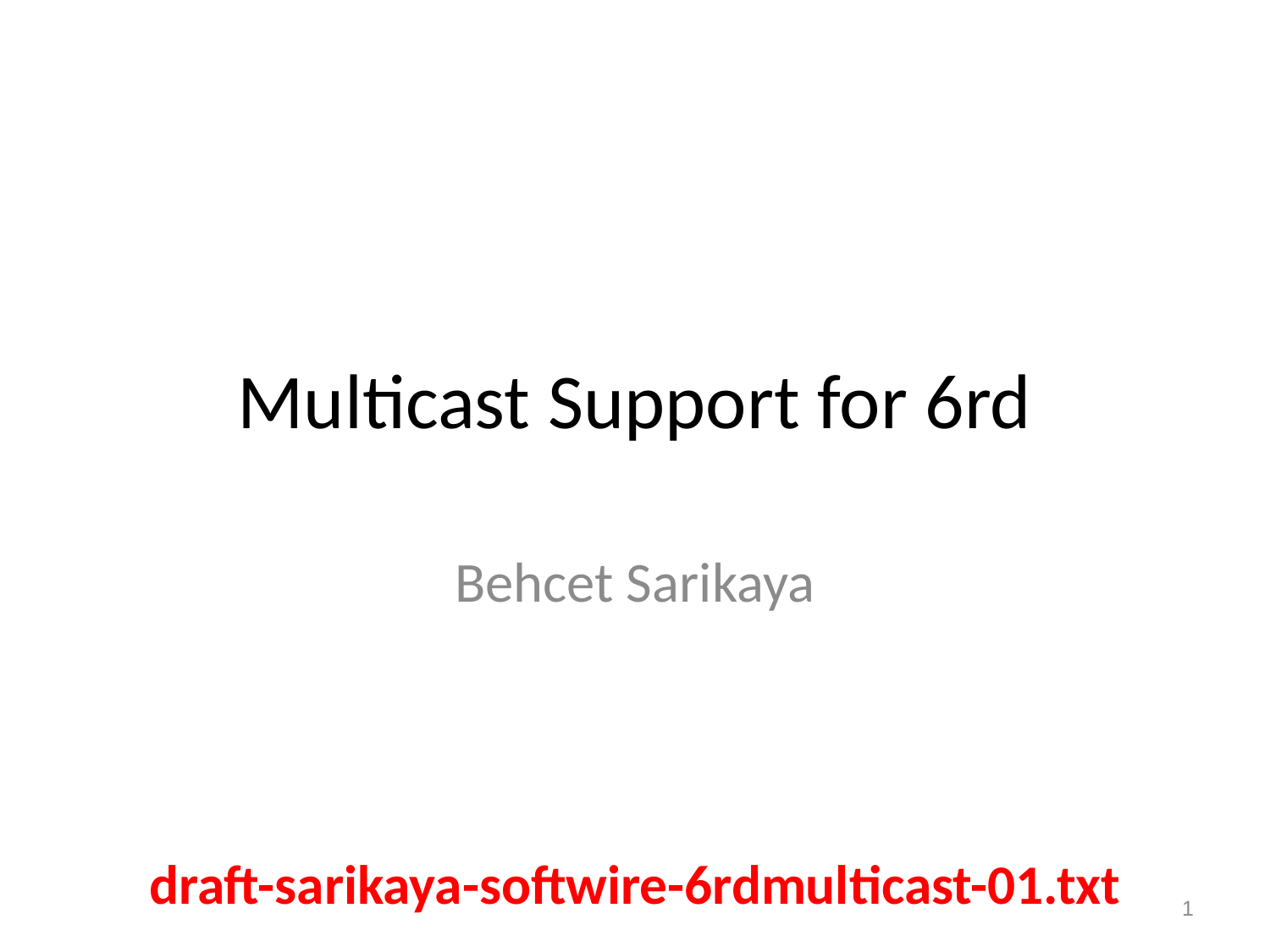

# Multicast Support for 6rd
Behcet Sarikaya
draft-sarikaya-softwire-6rdmulticast-01.txt
1